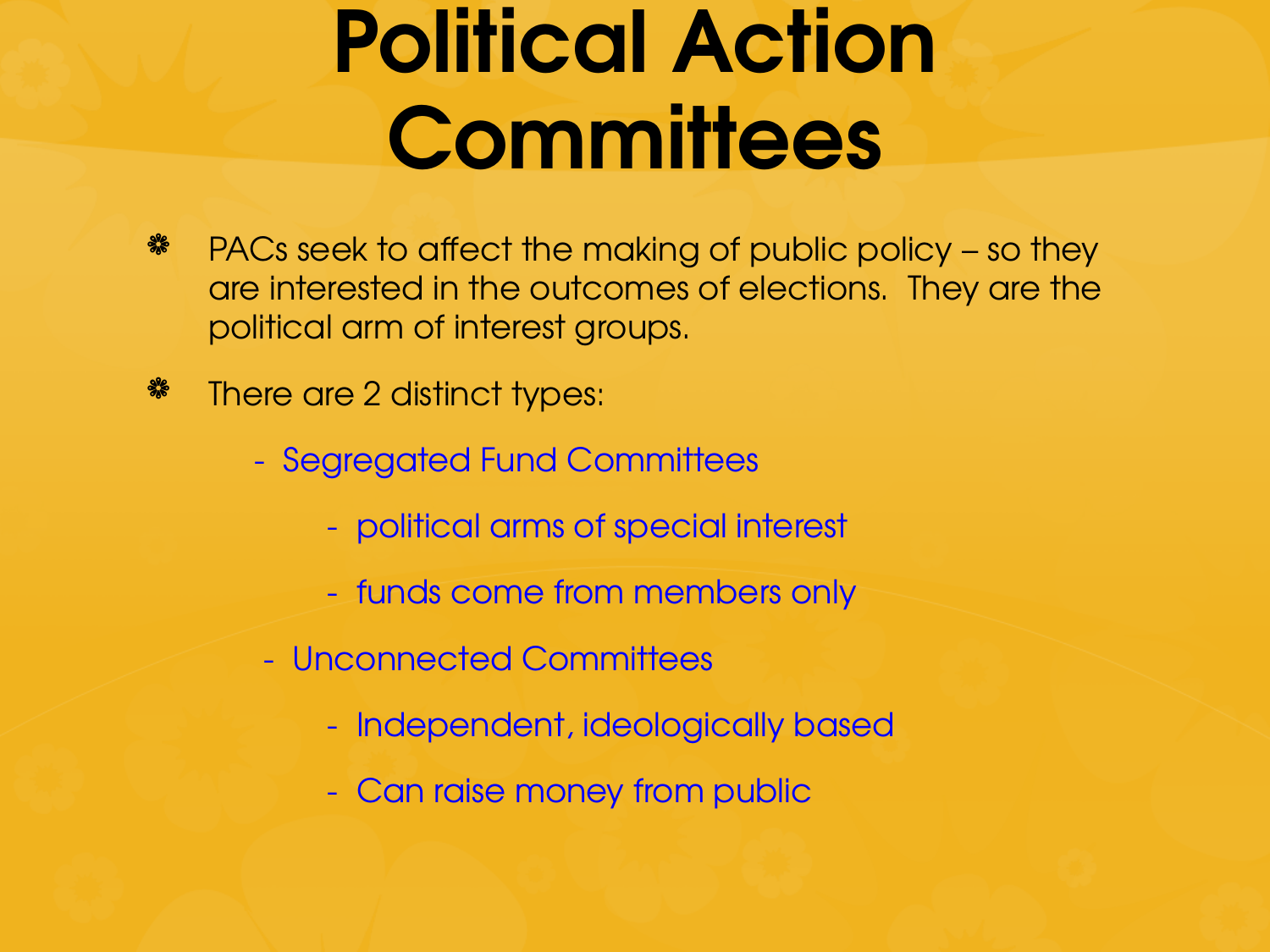

# Political Action Committees
PACs seek to affect the making of public policy – so they are interested in the outcomes of elections.  They are the political arm of interest groups.
There are 2 distinct types:
            -  Segregated Fund Committees
                    -  political arms of special interest
                    -  funds come from members only
             -  Unconnected Committees
                    -  Independent, ideologically based
                    -  Can raise money from public